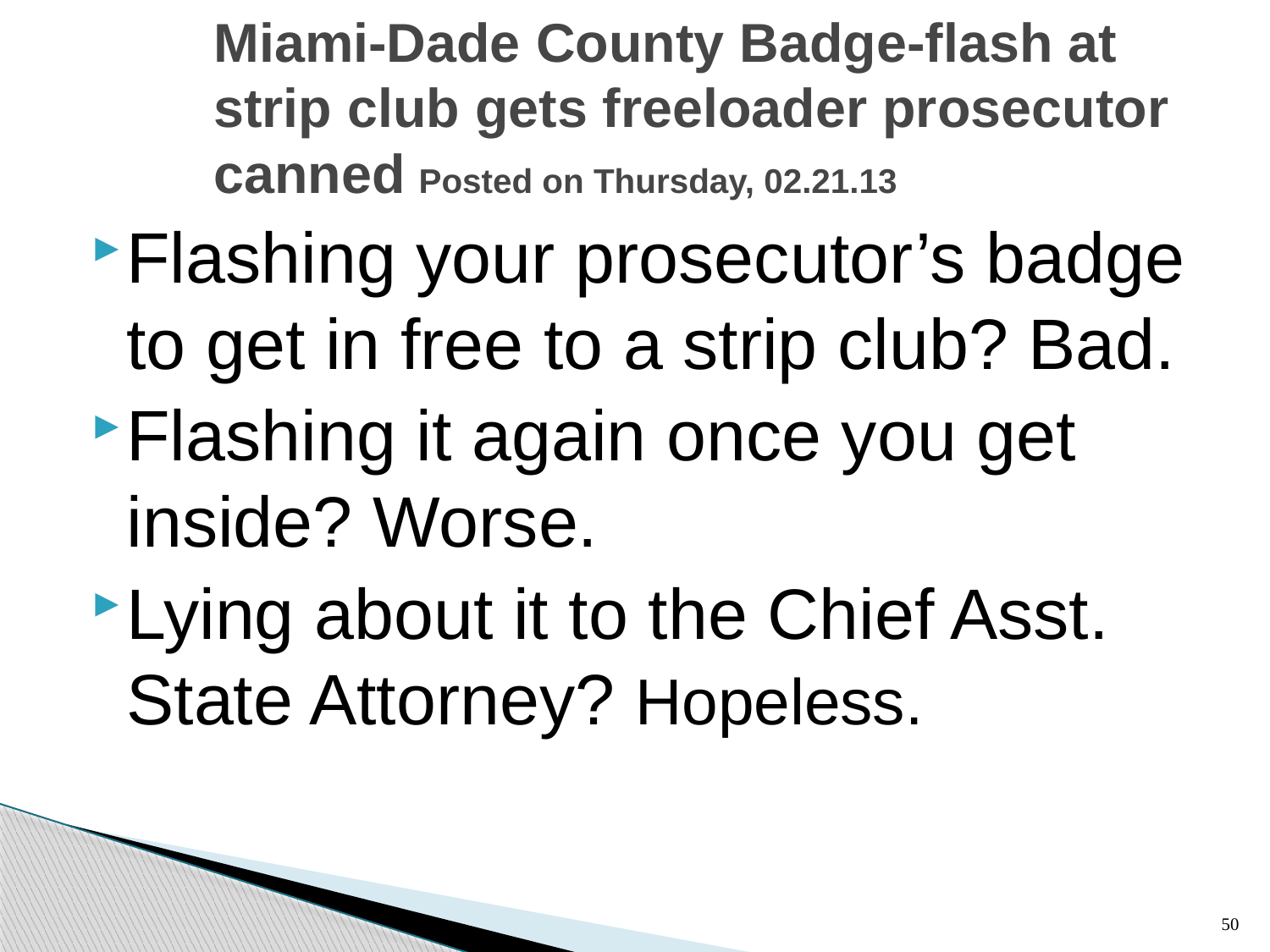

# Miami-Dade County Badge-flash at strip club gets freeloader prosecutor canned Posted on Thursday, 02.21.13
Flashing your prosecutor’s badge to get in free to a strip club? Bad.
Flashing it again once you get inside? Worse.
Lying about it to the Chief Asst. State Attorney? Hopeless.

50